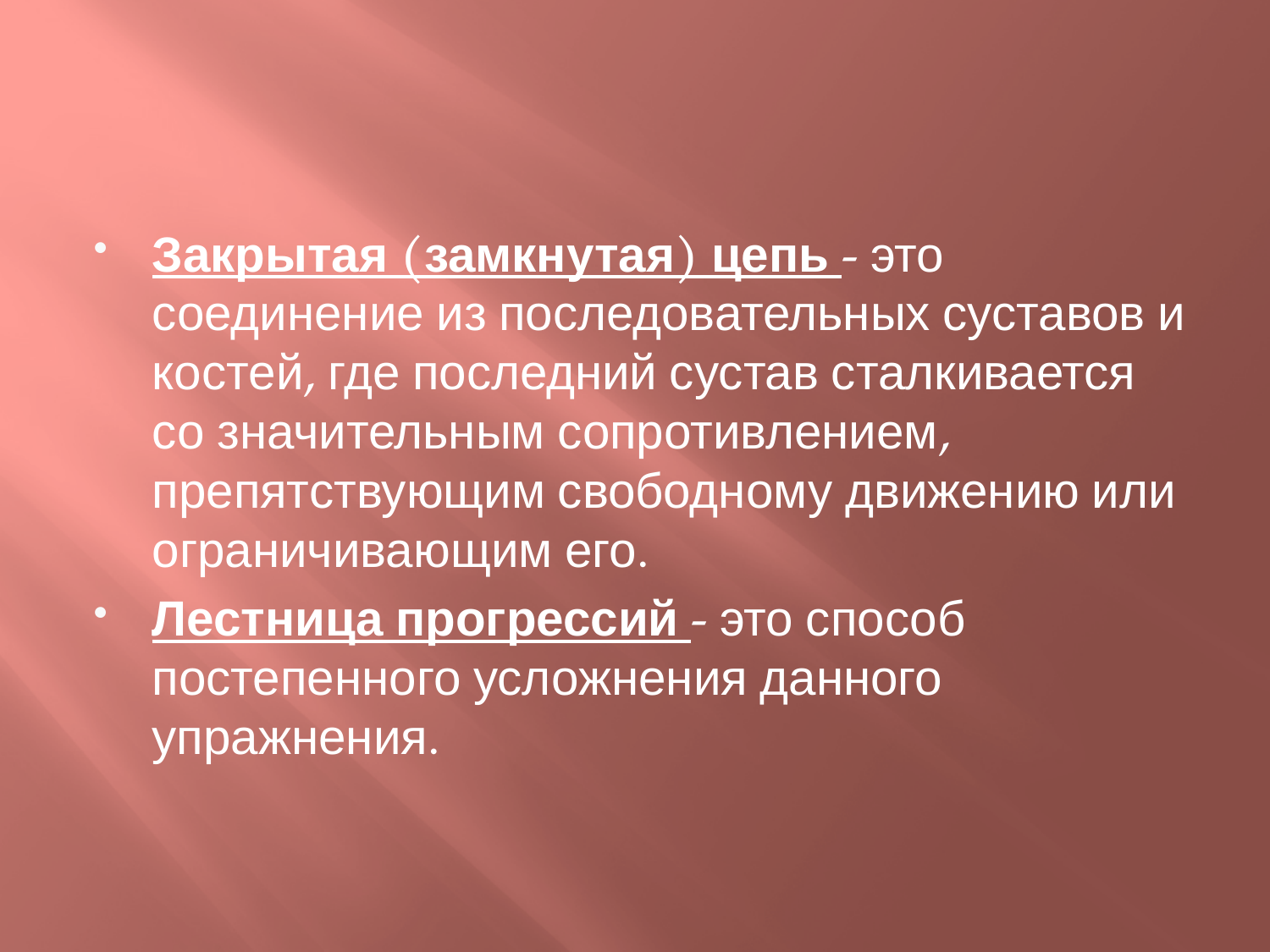

#
Закрытая (замкнутая) цепь - это соединение из последовательных суставов и костей, где последний сустав сталкивается со значительным сопротивлением, препятствующим свободному движению или ограничивающим его.
Лестница прогрессий - это способ постепенного усложнения данного упражнения.